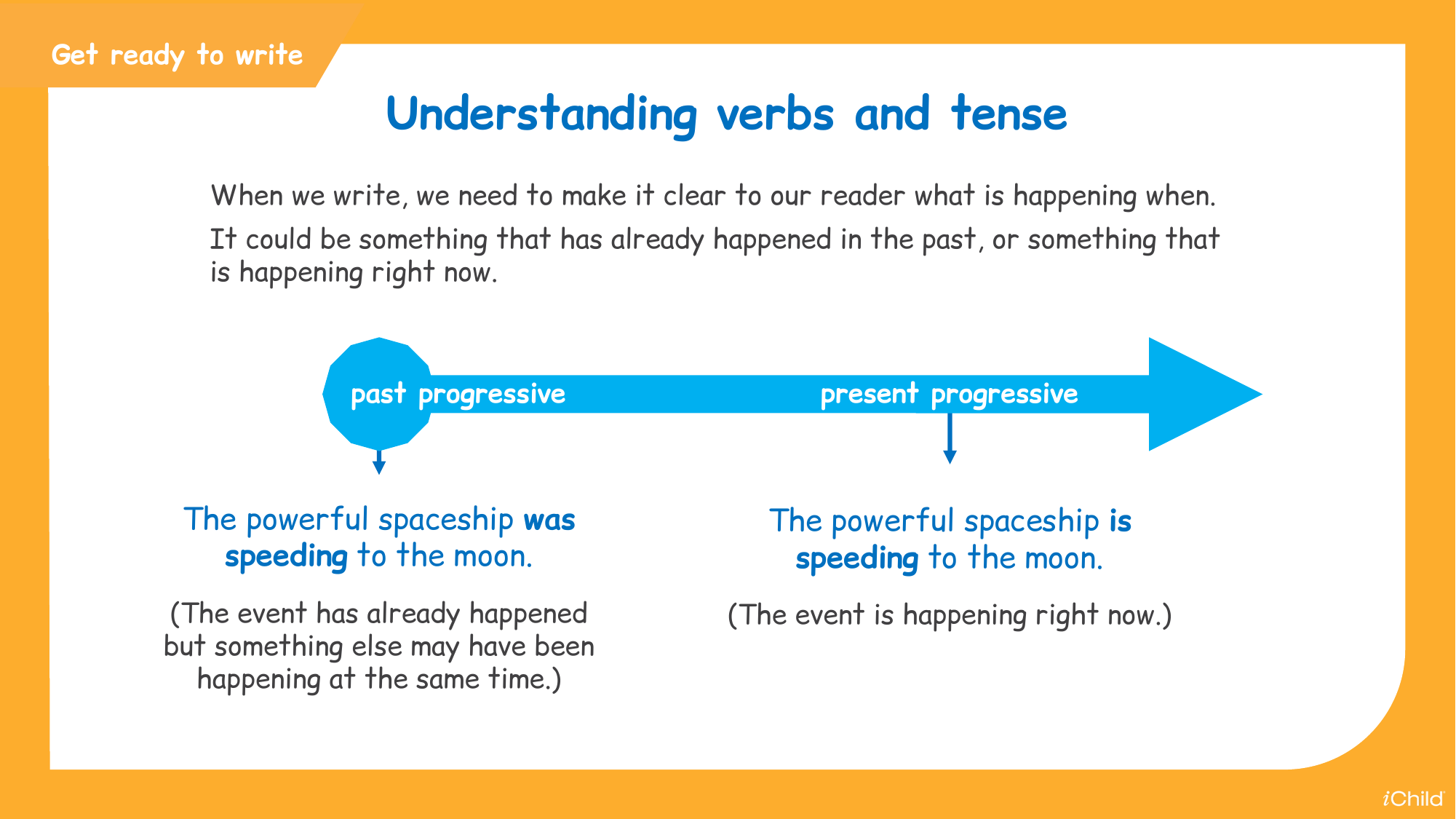

Get ready to write
Understanding verbs and tense
When we write, we need to make it clear to our reader what is happening when.
It could be something that has already happened in the past, or something that is happening right now.
past progressive
present progressive

The powerful spaceship was speeding to the moon.
(The event has already happened
but something else may have been happening at the same time.)
The powerful spaceship is speeding to the moon.
(The event is happening right now.)